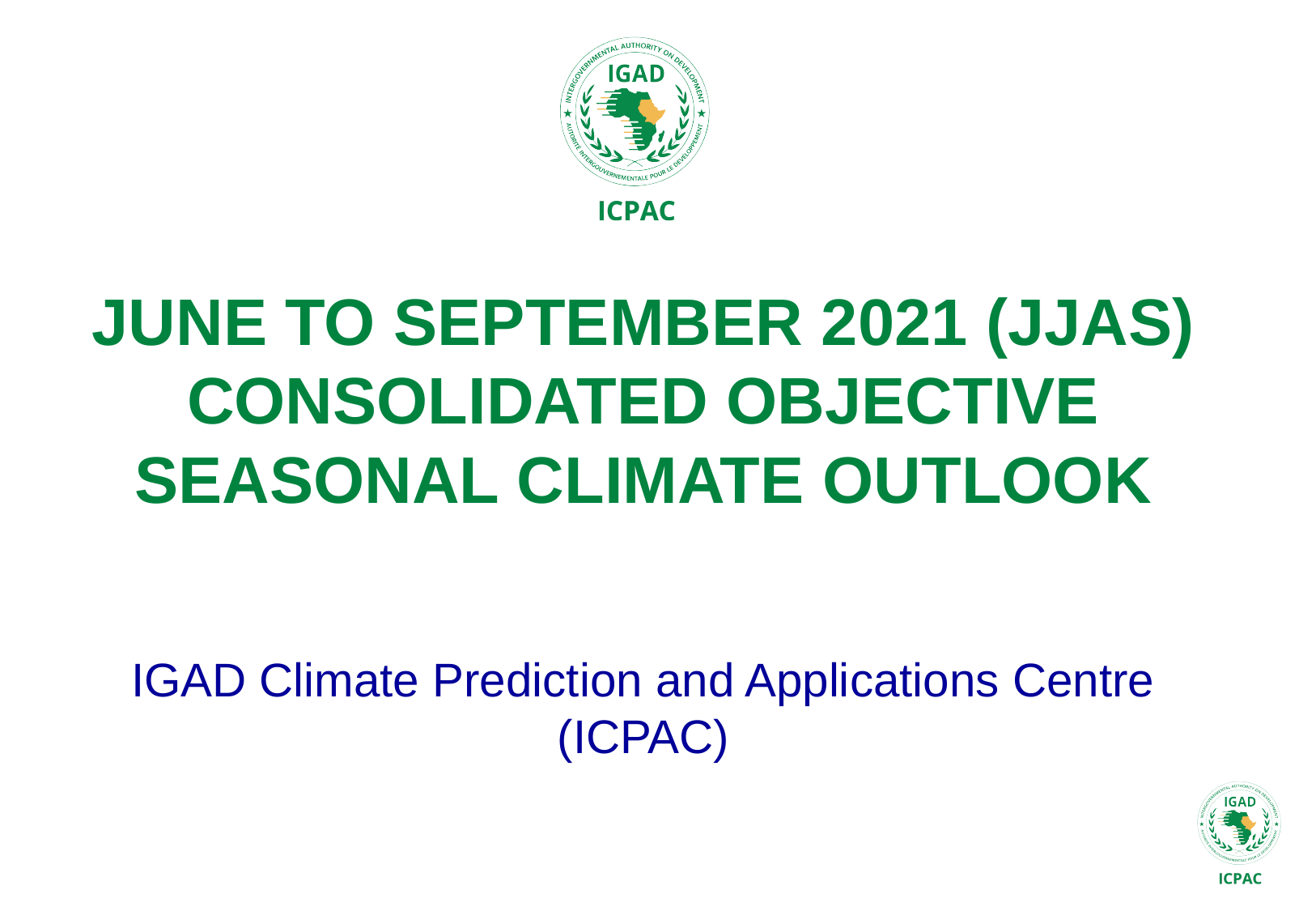

# June to September 2021 (JJAS) consolidated objective seasonal CLIMATE OUTLOOK

IGAD Climate Prediction and Applications Centre (ICPAC)